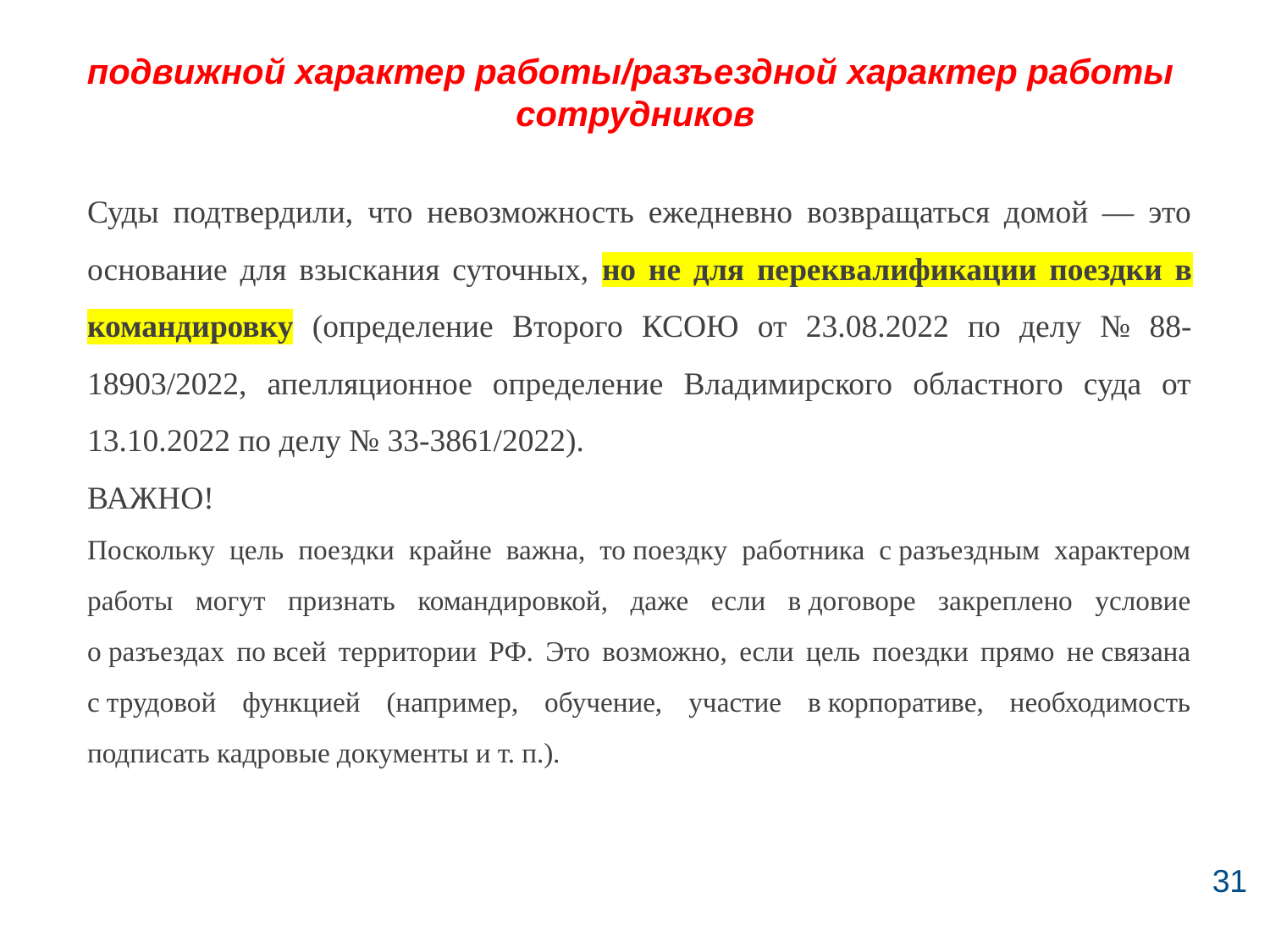

# подвижной характер работы/разъездной характер работы  сотрудников
Суды подтвердили, что невозможность ежедневно возвращаться домой — это основание для взыскания суточных, но не для переквалификации поездки в командировку (определение Второго КСОЮ от 23.08.2022 по делу № 88-18903/2022, апелляционное определение Владимирского областного суда от 13.10.2022 по делу № 33-3861/2022).
ВАЖНО!
Поскольку цель поездки крайне важна, то поездку работника с разъездным характером работы могут признать командировкой, даже если в договоре закреплено условие о разъездах по всей территории РФ. Это возможно, если цель поездки прямо не связана с трудовой функцией (например, обучение, участие в корпоративе, необходимость подписать кадровые документы и т. п.).